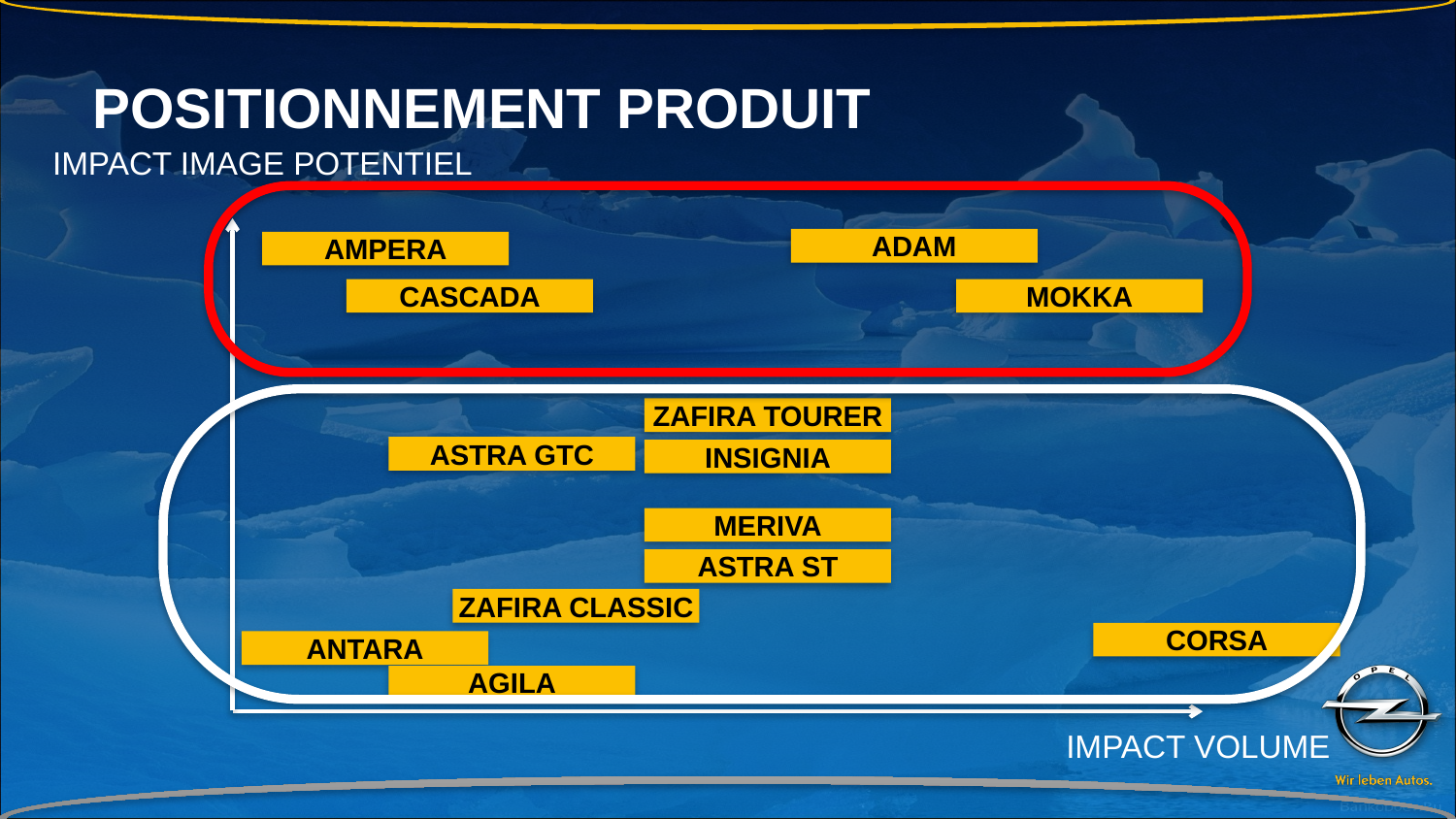

# POSITIONNEMENT PRODUIT
IMPACT IMAGE POTENTIEL
IMPACT VOLUME

ADAM
AMPERA
CASCADA
MOKKA

ZAFIRA TOURER
ASTRA GTC
INSIGNIA
MERIVA
ASTRA ST
ZAFIRA CLASSIC
CORSA
ANTARA
AGILA